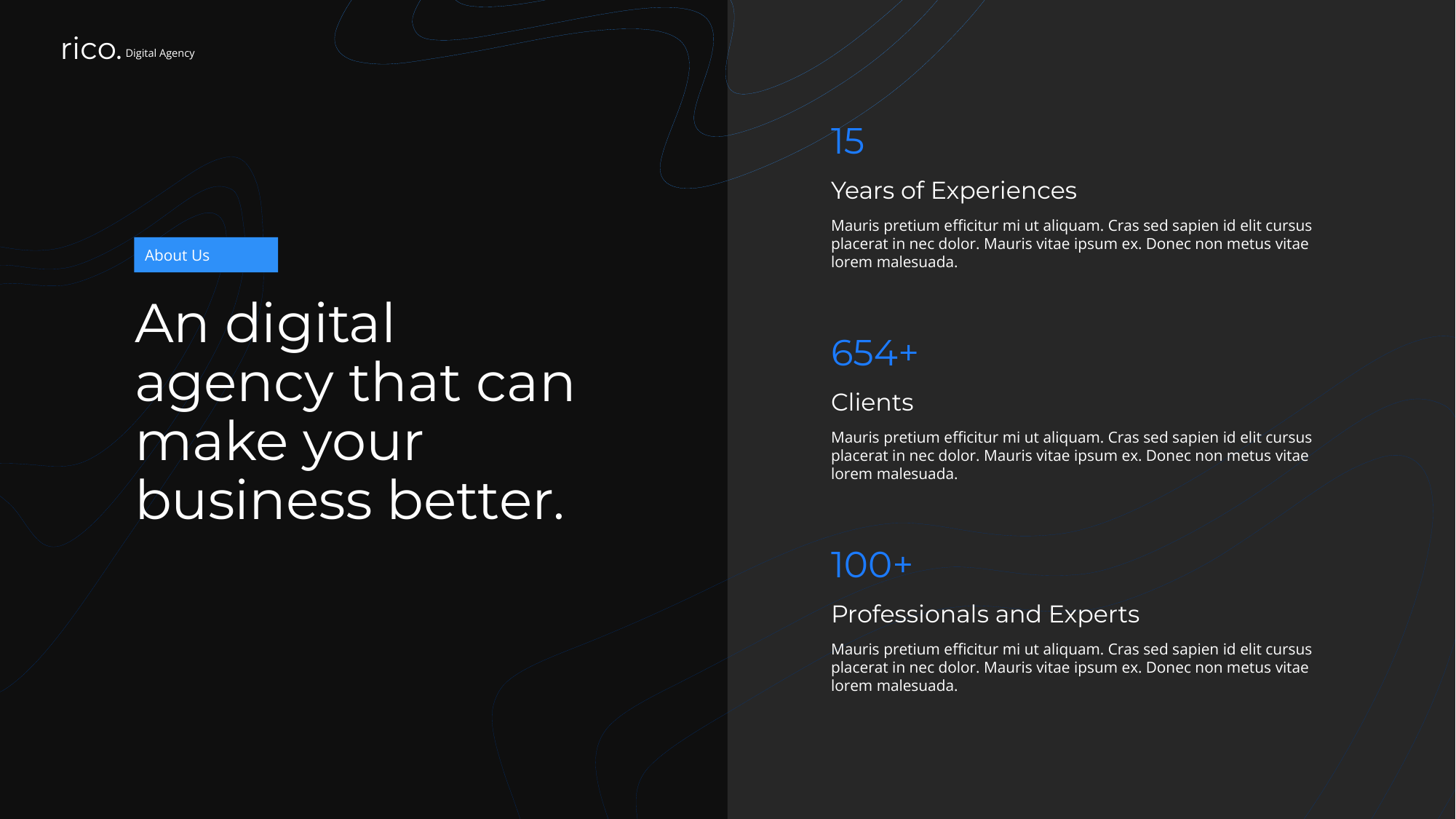

rico.
Digital Agency
15

Years of Experiences
Mauris pretium efficitur mi ut aliquam. Cras sed sapien id elit cursus placerat in nec dolor. Mauris vitae ipsum ex. Donec non metus vitae lorem malesuada.

About Us
# An digital agency that can make your business better.
654+

Clients
Mauris pretium efficitur mi ut aliquam. Cras sed sapien id elit cursus placerat in nec dolor. Mauris vitae ipsum ex. Donec non metus vitae lorem malesuada.
100+
Professionals and Experts
Mauris pretium efficitur mi ut aliquam. Cras sed sapien id elit cursus placerat in nec dolor. Mauris vitae ipsum ex. Donec non metus vitae lorem malesuada.